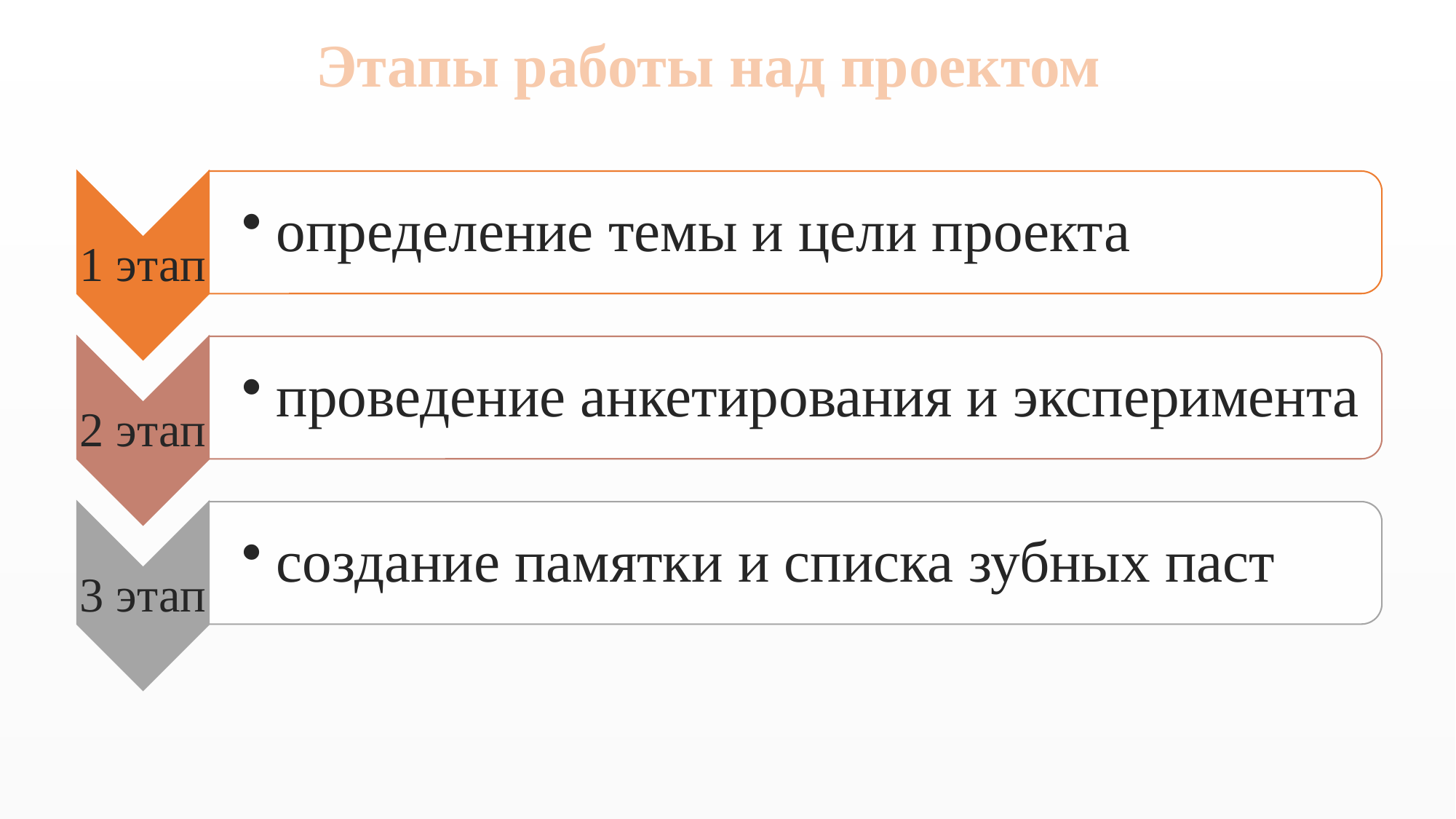

Этапы работы над проектом
1 этап
определение темы и цели проекта
2 этап
проведение анкетирования и эксперимента
3 этап
создание памятки и списка зубных паст